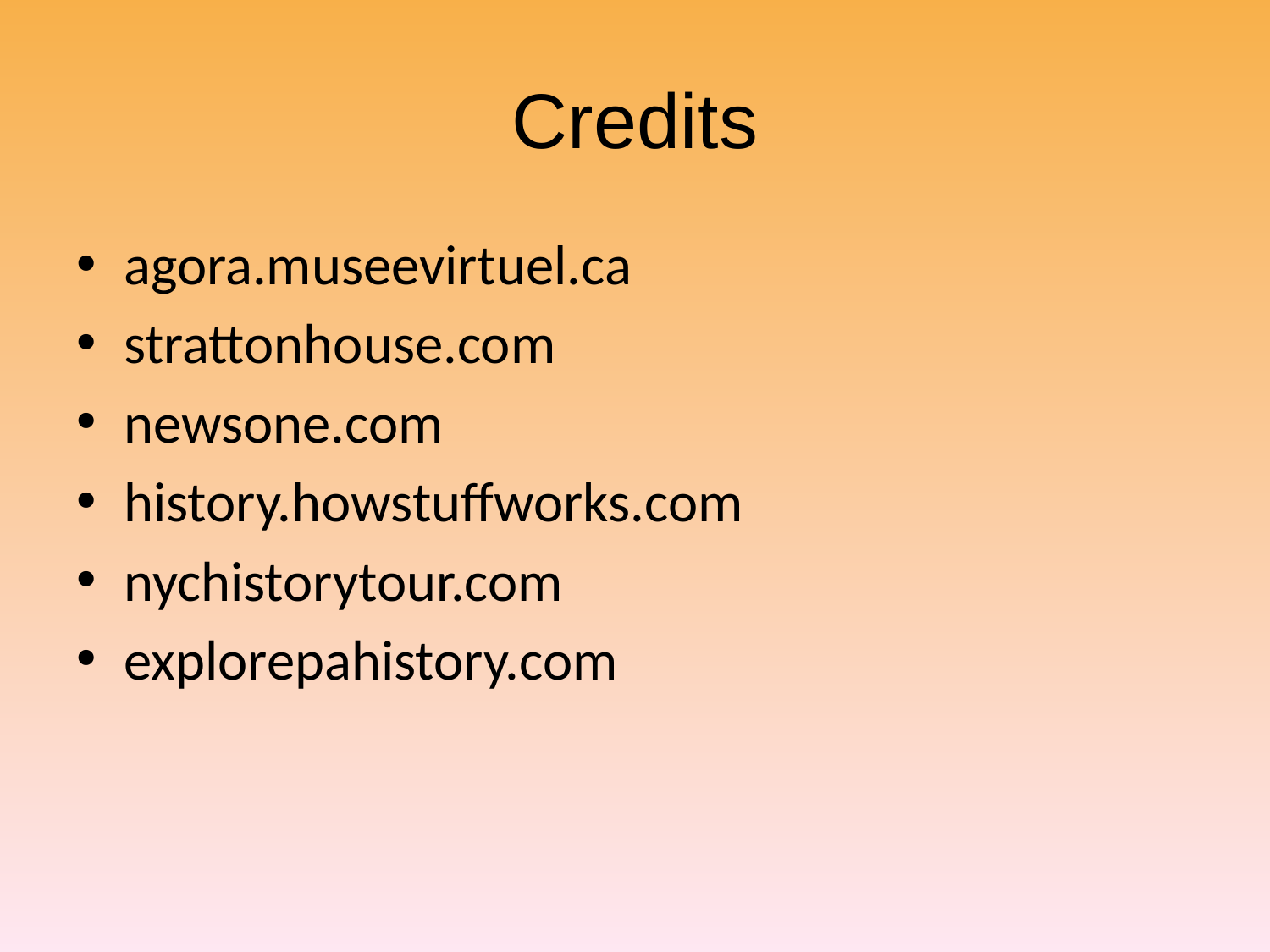

# Credits
agora.museevirtuel.ca
strattonhouse.com
newsone.com
history.howstuffworks.com
nychistorytour.com
explorepahistory.com